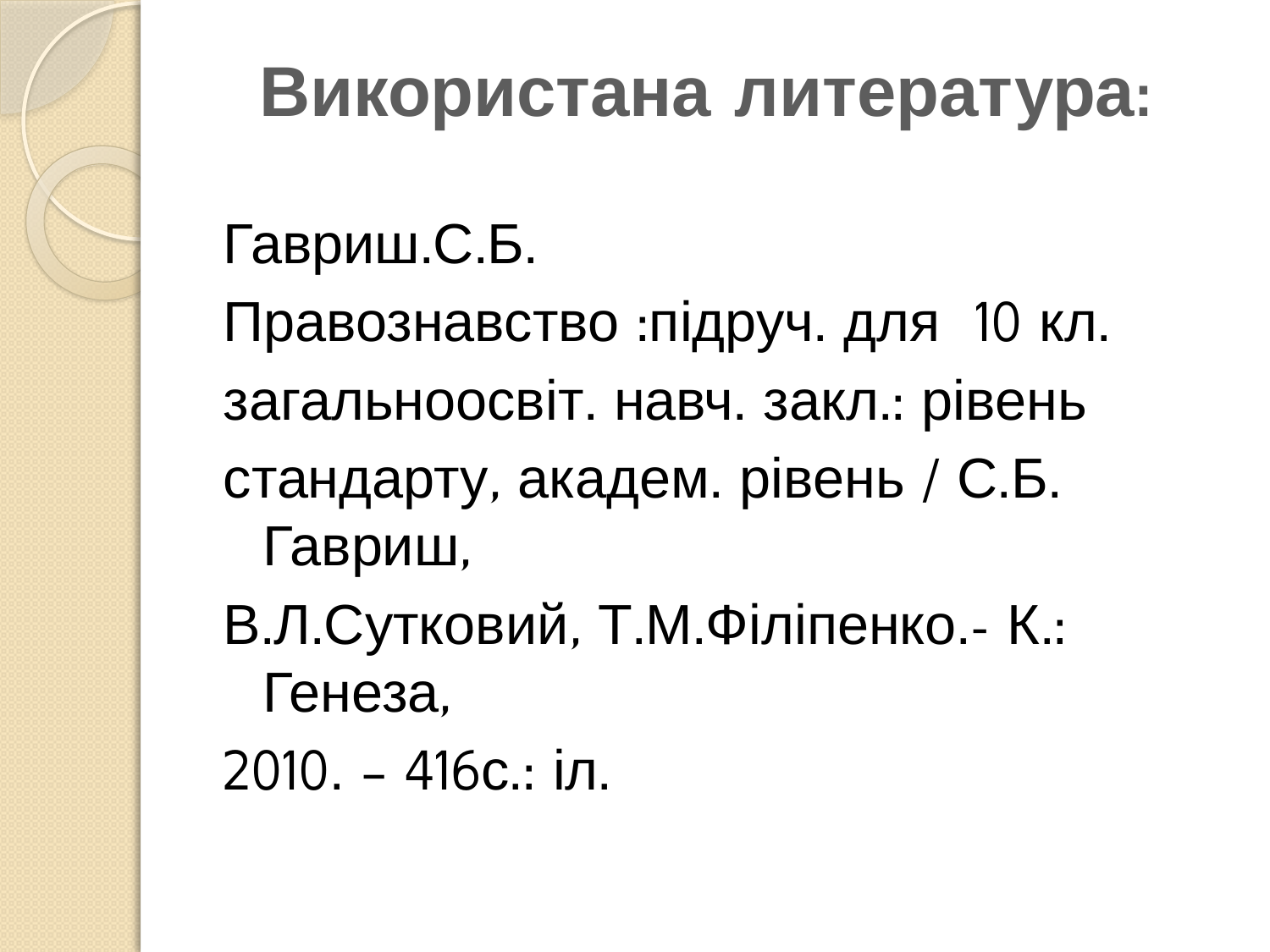

Використана литература:
Гавриш.С.Б.
Правознавство :підруч. для  10 кл.
загальноосвіт. навч. закл.: рівень
стандарту, академ. рівень / С.Б. Гавриш,
В.Л.Сутковий, Т.М.Філіпенко.- К.: Генеза,
2010. – 416с.: іл.